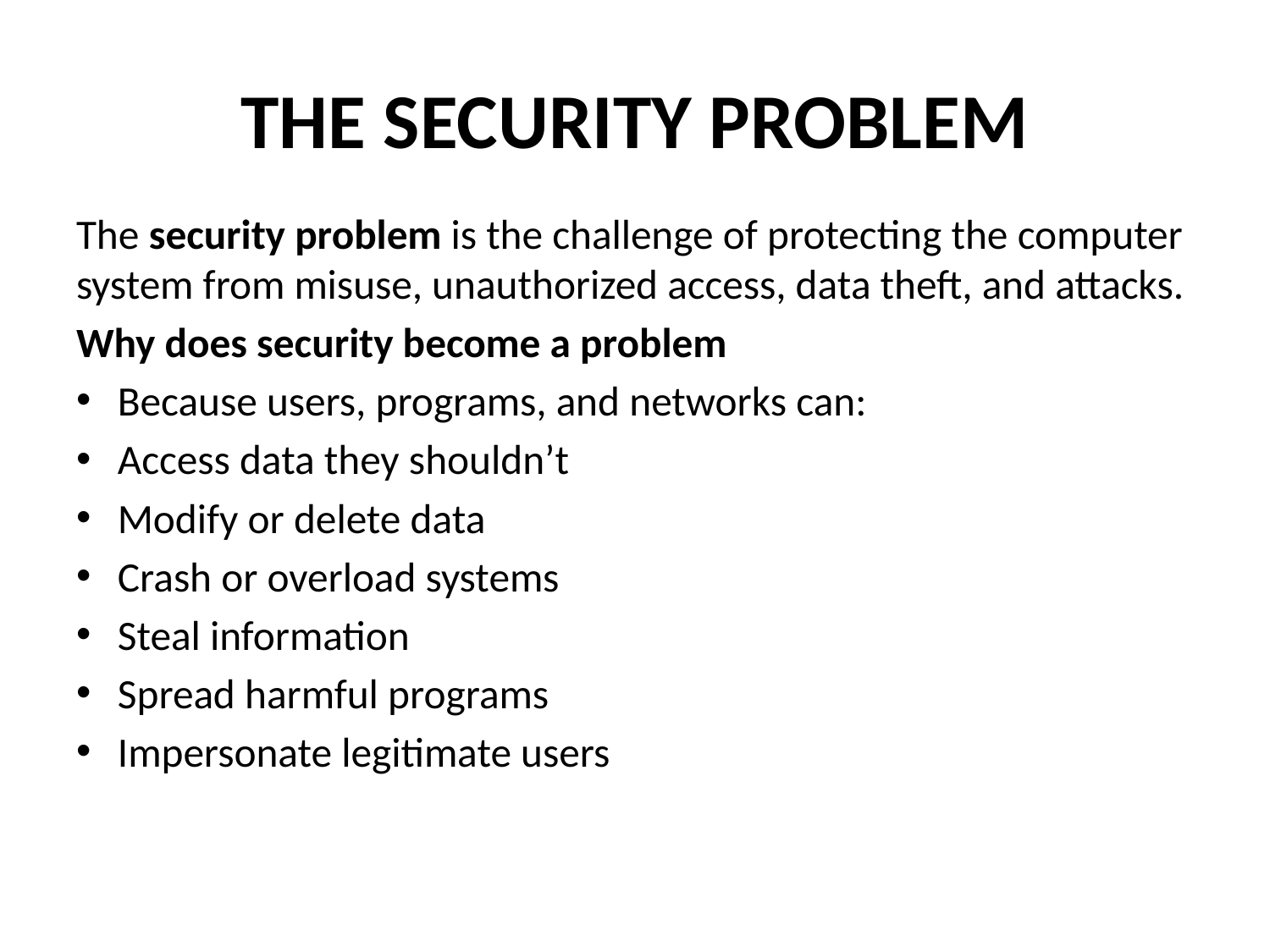

# THE SECURITY PROBLEM
The security problem is the challenge of protecting the computer system from misuse, unauthorized access, data theft, and attacks.
Why does security become a problem
Because users, programs, and networks can:
Access data they shouldn’t
Modify or delete data
Crash or overload systems
Steal information
Spread harmful programs
Impersonate legitimate users